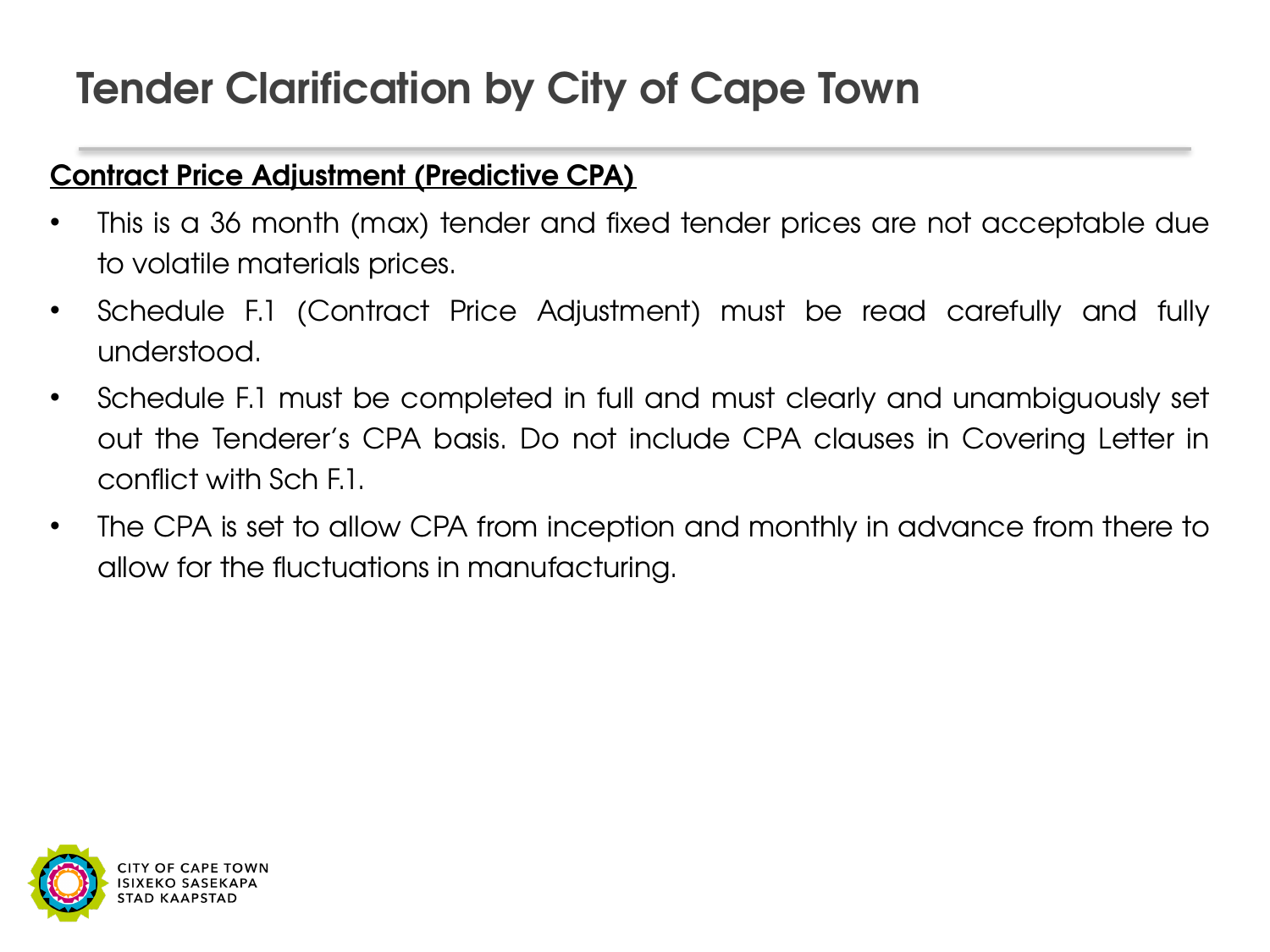

# Tender Clarification by City of Cape Town
Contract Price Adjustment (Predictive CPA)
This is a 36 month (max) tender and fixed tender prices are not acceptable due to volatile materials prices.
Schedule F.1 (Contract Price Adjustment) must be read carefully and fully understood.
Schedule F.1 must be completed in full and must clearly and unambiguously set out the Tenderer’s CPA basis. Do not include CPA clauses in Covering Letter in conflict with Sch F.1.
The CPA is set to allow CPA from inception and monthly in advance from there to allow for the fluctuations in manufacturing.